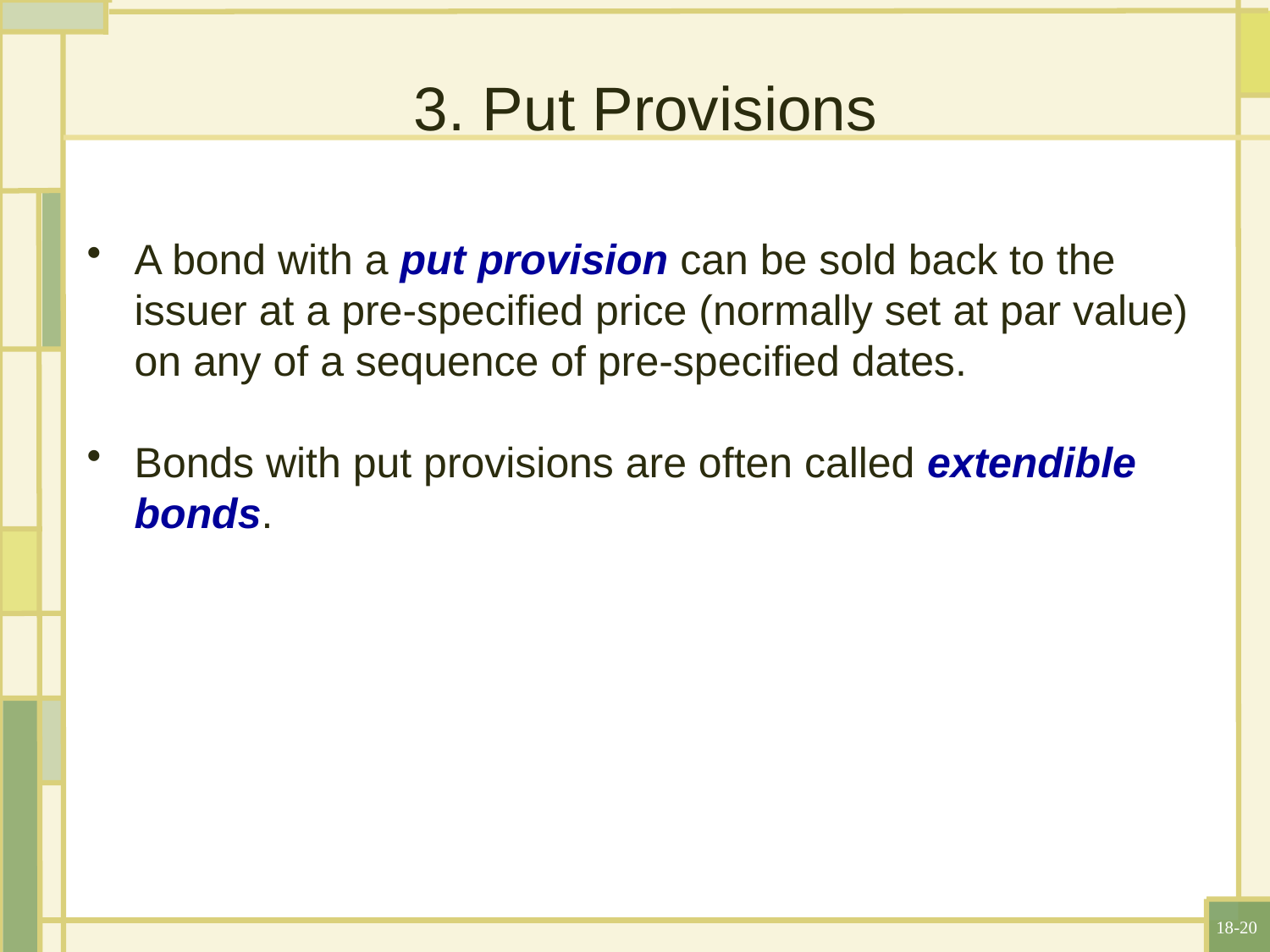

3. Put Provisions

A bond with a put provision can be sold back to the issuer at a pre-specified price (normally set at par value) on any of a sequence of pre-specified dates.

Bonds with put provisions are often called extendible bonds.